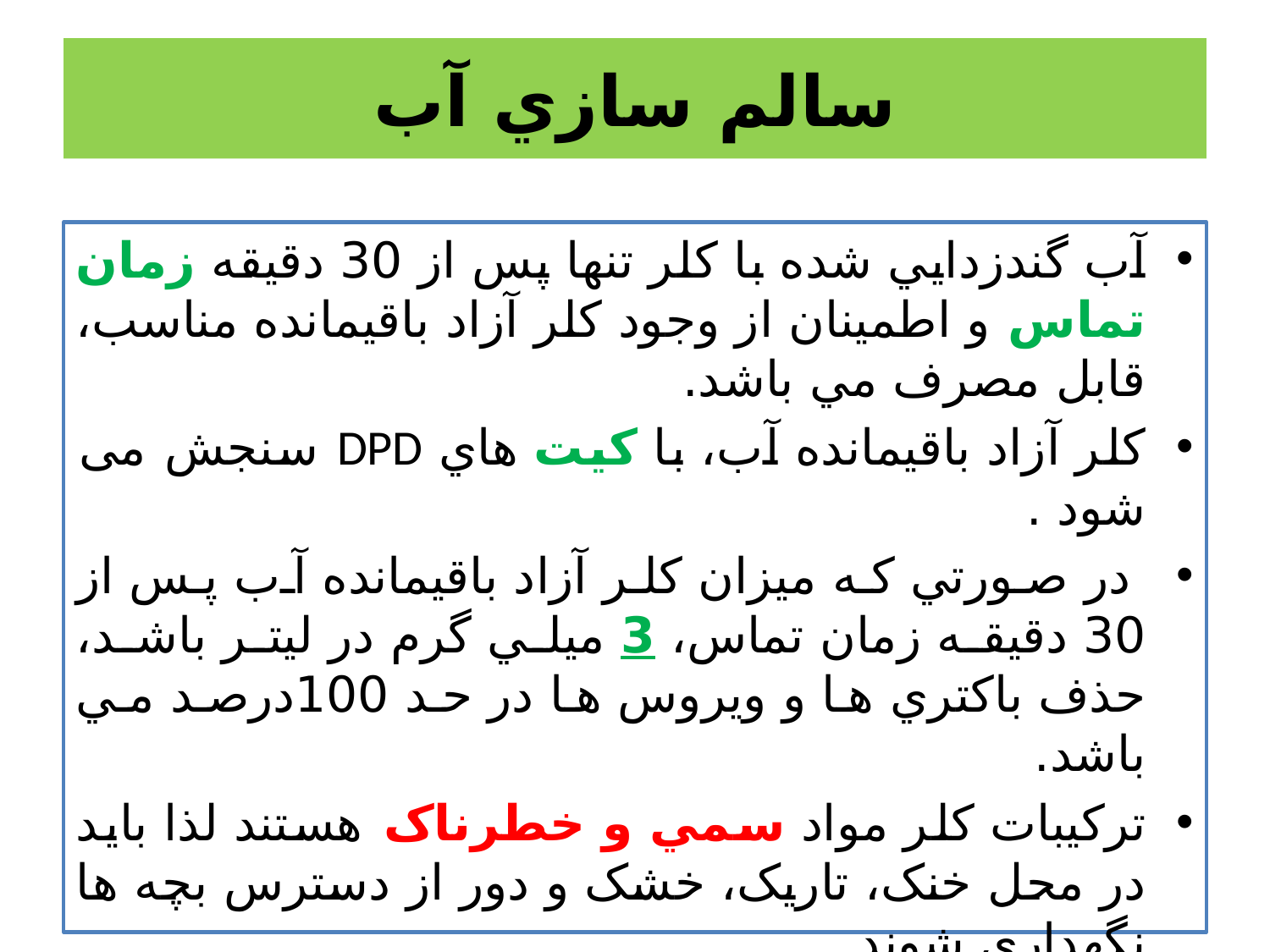

# سالم سازي آب
آب گندزدايي شده با کلر تنها پس از 30 دقيقه زمان تماس و اطمينان از وجود کلر آزاد باقيمانده مناسب، قابل مصرف مي باشد.
کلر آزاد باقيمانده آب، با کيت هاي DPD سنجش می شود .
 در صورتي که ميزان کلر آزاد باقيمانده آب پس از 30 دقيقه زمان تماس، 3 ميلي گرم در ليتر باشد، حذف باکتري ها و ويروس ها در حد 100درصد مي باشد.
ترکيبات کلر مواد سمي و خطرناک هستند لذا بايد در محل خنک، تاريک، خشک و دور از دسترس بچه ها نگهداري شوند.
در حمل و نقل و مصرف کليه مواد شيميايي به ويژه ترکيبات کلر رعايت نکات ايمني ضروري است. براي ايمني بيشتر و حفاظت دست ها، بدن و چشم ها از دستکش و پيش بند مناسب و عينک محافظ استفاده نماييد